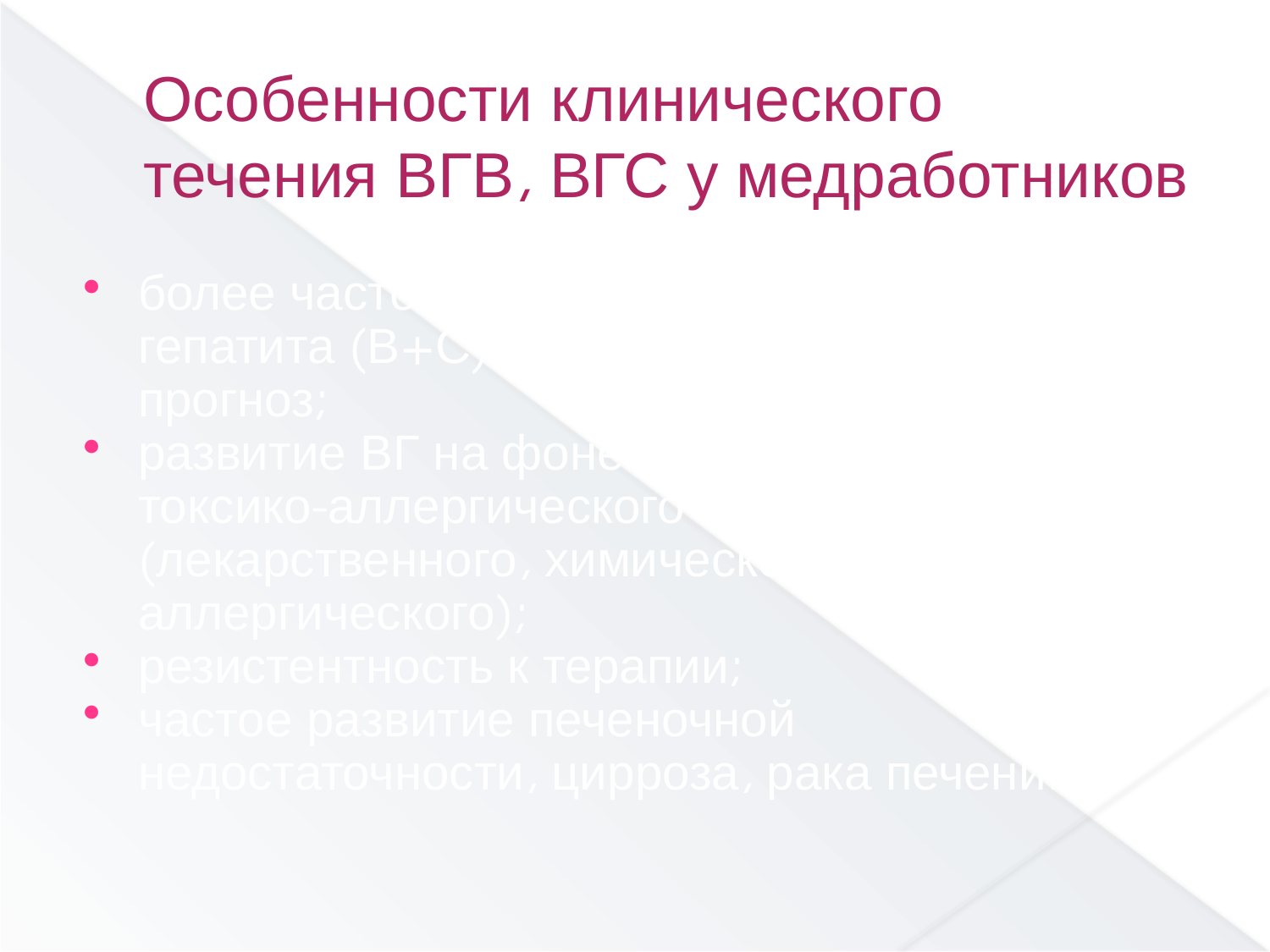

Особенности клинического течения ВГВ, ВГС у медработников
более частое развитие микстных форм гепатита (В+С), что утяжеляет клинику  и прогноз;
развитие ВГ на фоне предшествующего токсико-аллергического поражения печени (лекарственного, химического, токсико-аллергического);
резистентность к терапии;
частое развитие печеночной недостаточности, цирроза, рака печени.